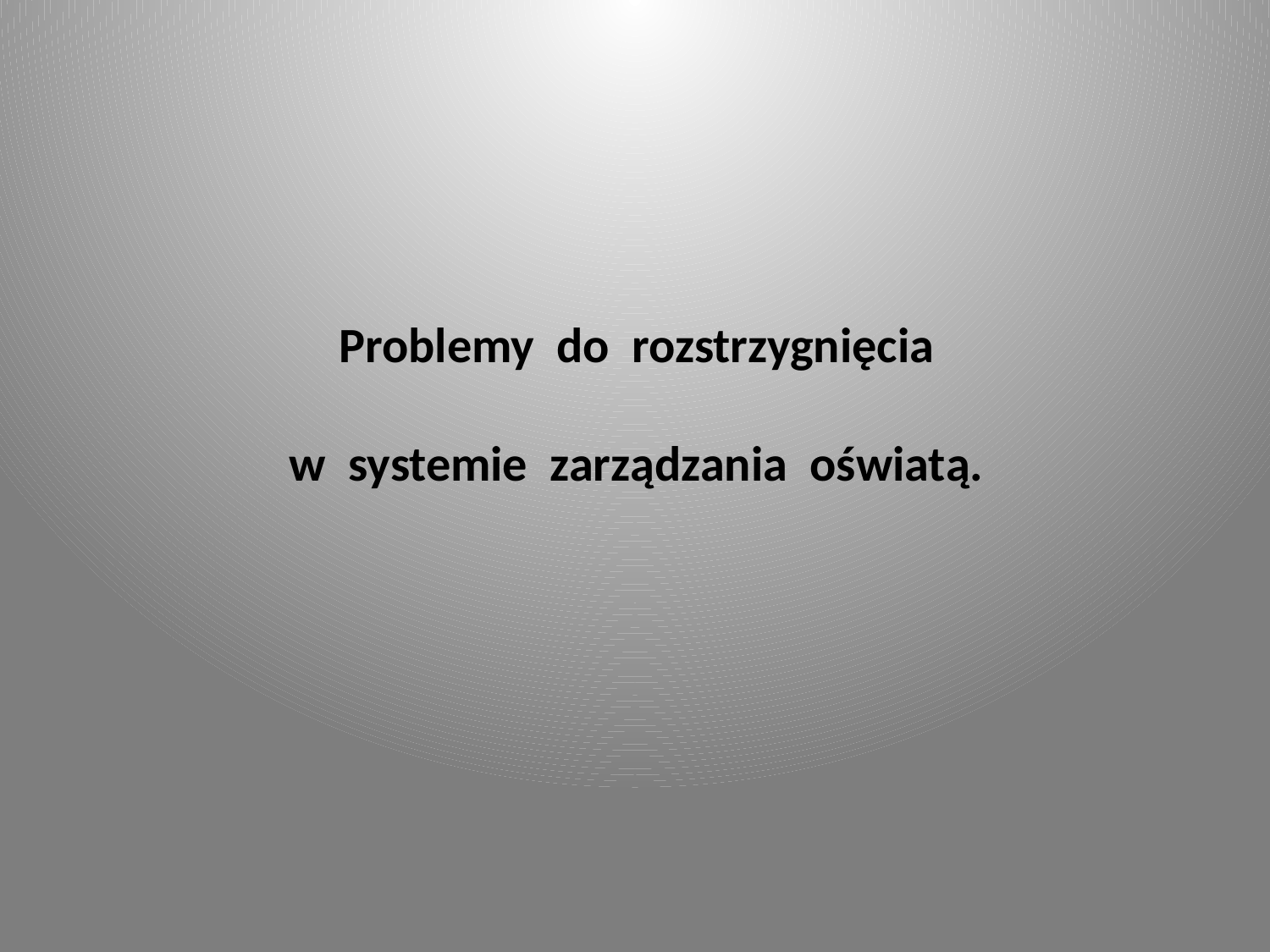

# Problemy  do  rozstrzygnięcia w  systemie  zarządzania  oświatą.